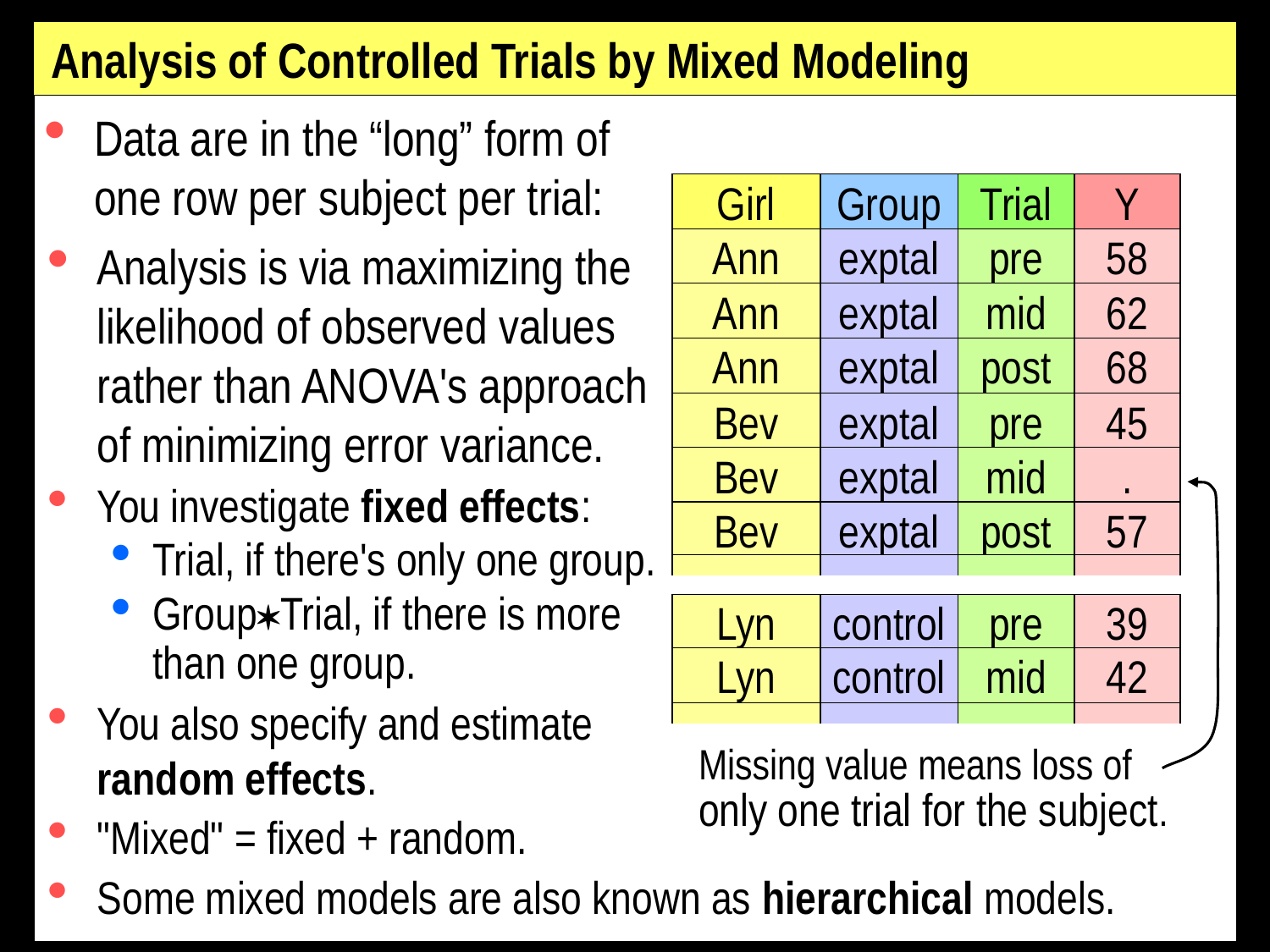

# Analysis of Controlled Trials by Mixed Modeling
Data are in the “long” form of
one row per subject per trial:
Girl
Group
Trial
Y
Ann
exptal
pre
58
Ann
exptal
mid
62
Ann
exptal
post
68
Bev
exptal
pre
45
Bev
exptal
mid
.
Bev
exptal
post
57

Lyn
control
pre
39
Lyn
control
mid
42

Analysis is via maximizing the
likelihood of observed values
rather than ANOVA's approach
of minimizing error variance.
You investigate fixed effects:
Trial, if there's only one group.
Group∗Trial, if there is more
than one group.
You also specify and estimate
random effects.
"Mixed" = fixed + random.
Some mixed models are also known as hierarchical models.

Missing value means loss of only one trial for the subject.